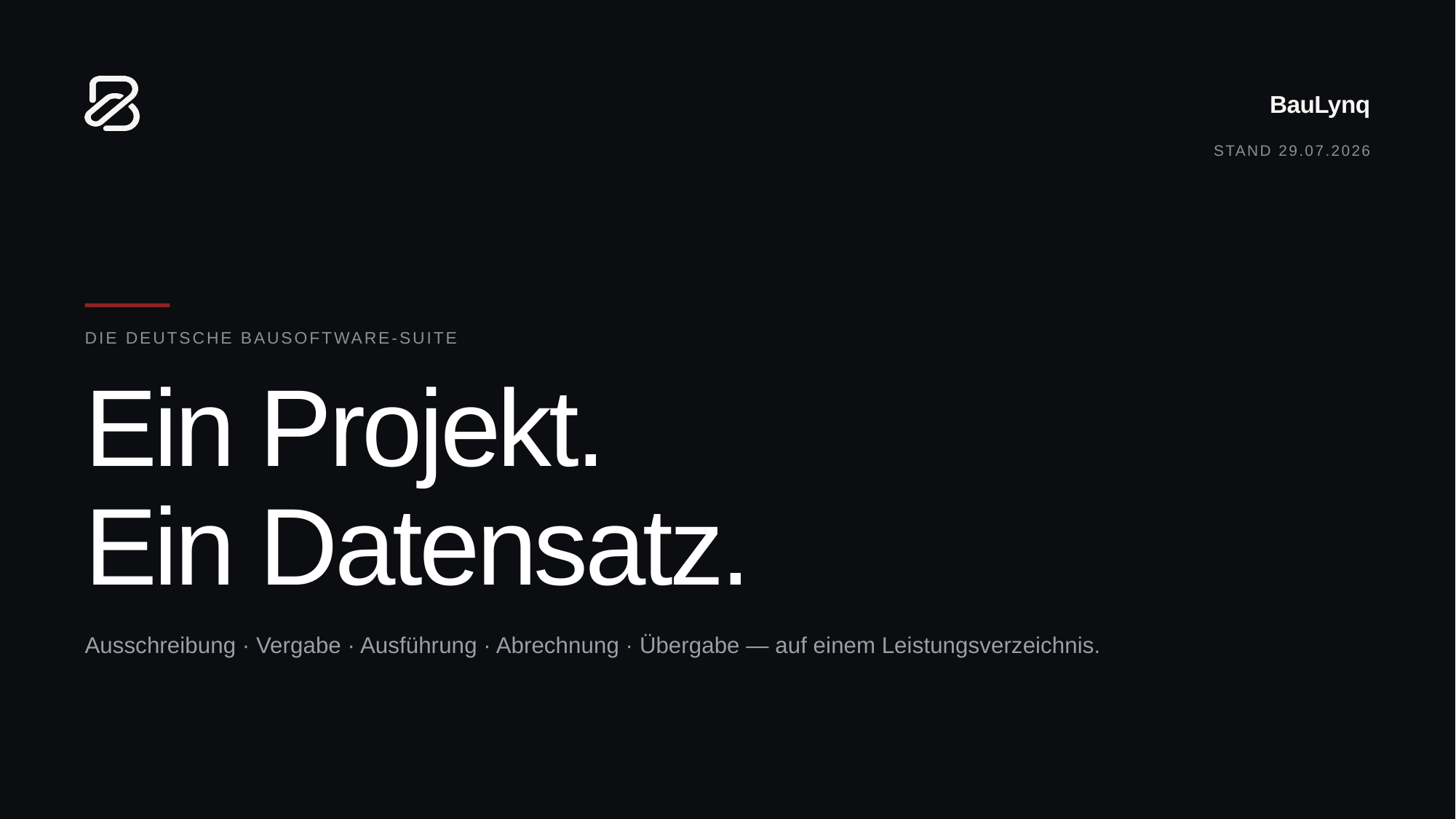

STAND 29.07.2026
DIE DEUTSCHE BAUSOFTWARE-SUITE
Ein Projekt.
Ein Datensatz.
Ausschreibung · Vergabe · Ausführung · Abrechnung · Übergabe — auf einem Leistungsverzeichnis.